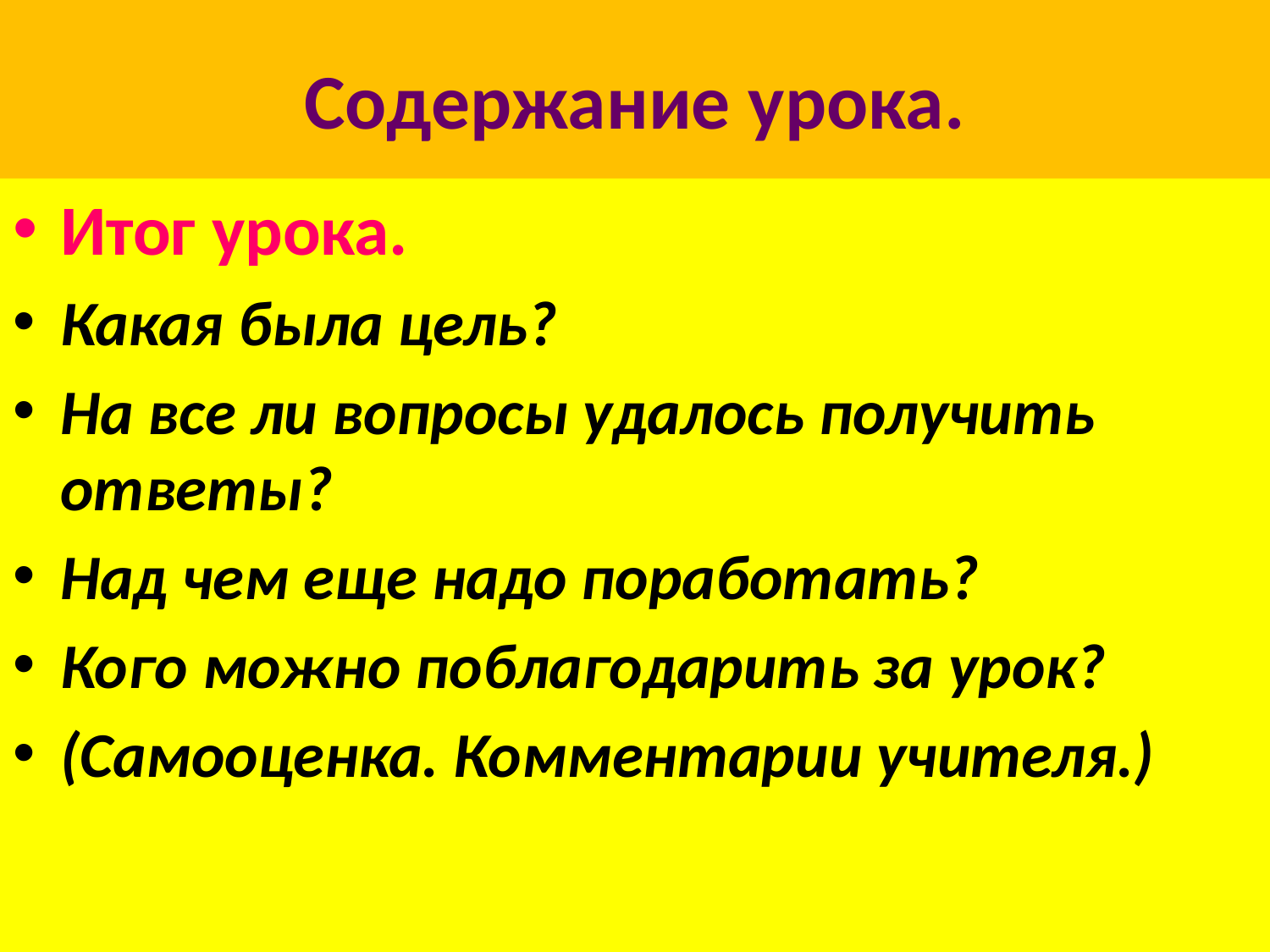

# Содержание урока.
Итог урока.
Какая была цель?
На все ли вопросы удалось получить ответы?
Над чем еще надо поработать?
Кого можно поблагодарить за урок?
(Самооценка. Комментарии учителя.)